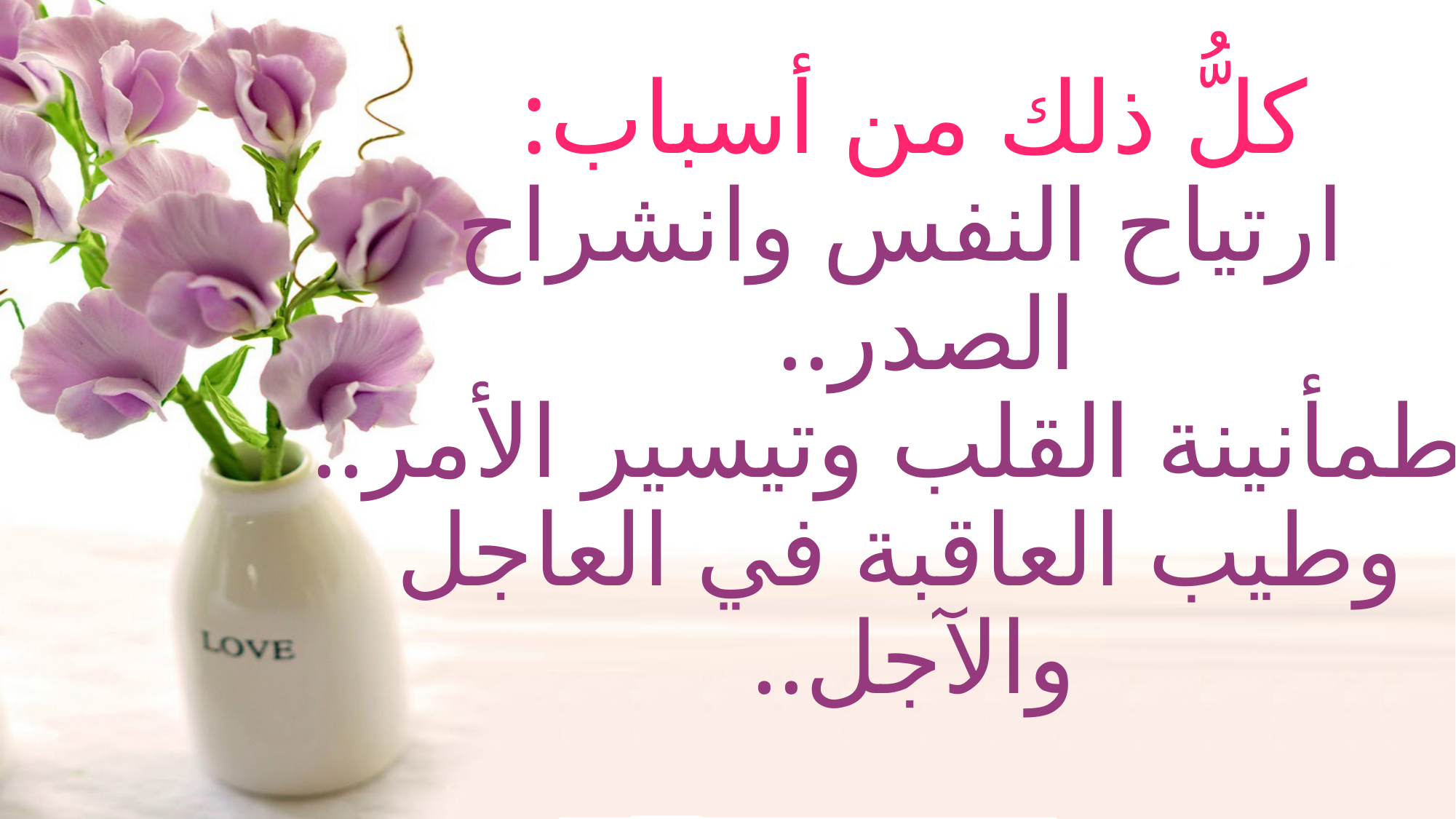

# كلُّ ذلك من أسباب: ارتياح النفس وانشراح الصدر.. وطمأنينة القلب وتيسير الأمر.. وطيب العاقبة في العاجل والآجل..